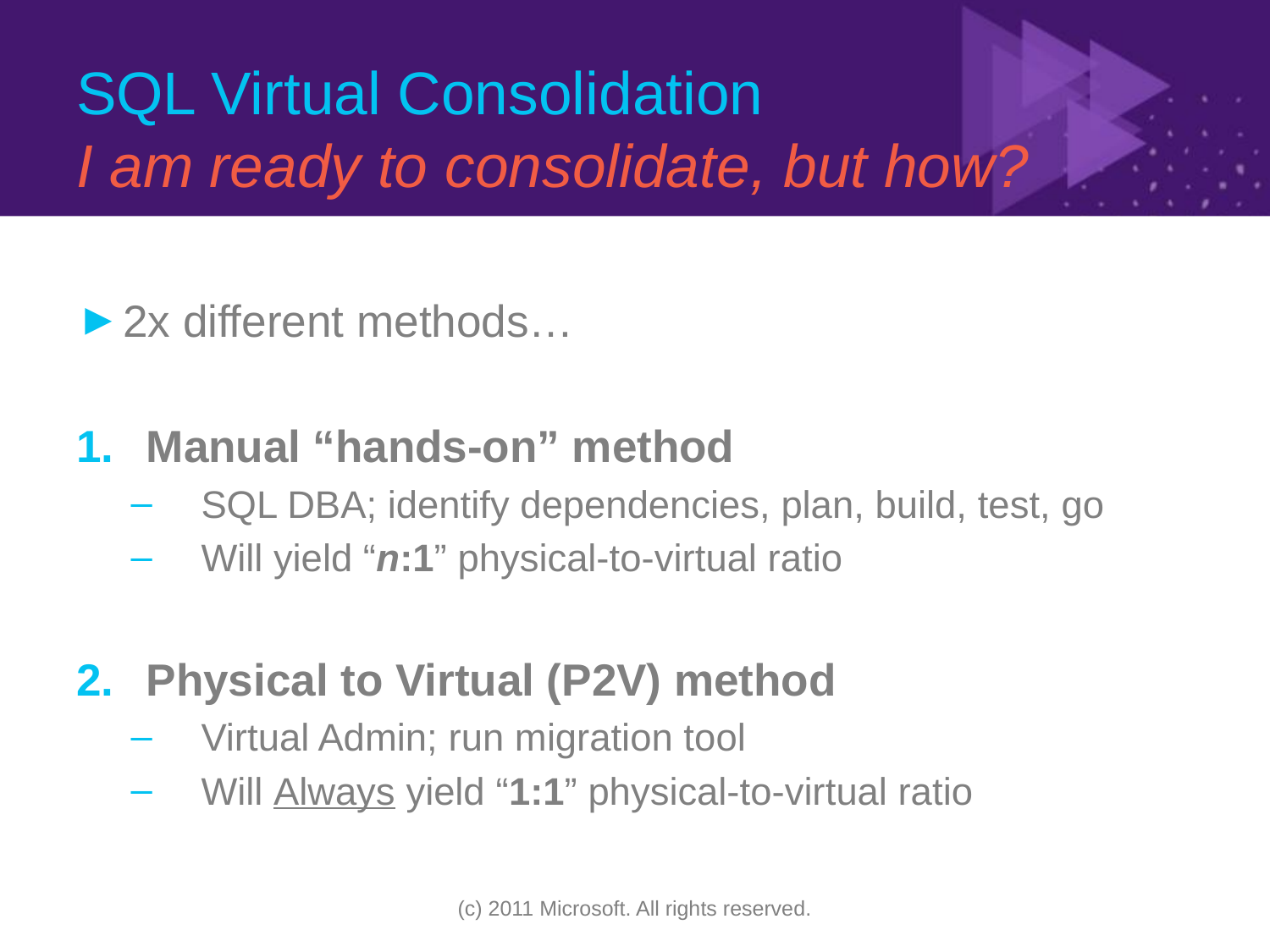

# SQL Virtual Consolidation I am ready to consolidate, but how?
2x different methods…

Manual “hands-on” method
SQL DBA; identify dependencies, plan, build, test, go
Will yield “n:1” physical-to-virtual ratio

Physical to Virtual (P2V) method
Virtual Admin; run migration tool
Will Always yield “1:1” physical-to-virtual ratio
(c) 2011 Microsoft. All rights reserved.